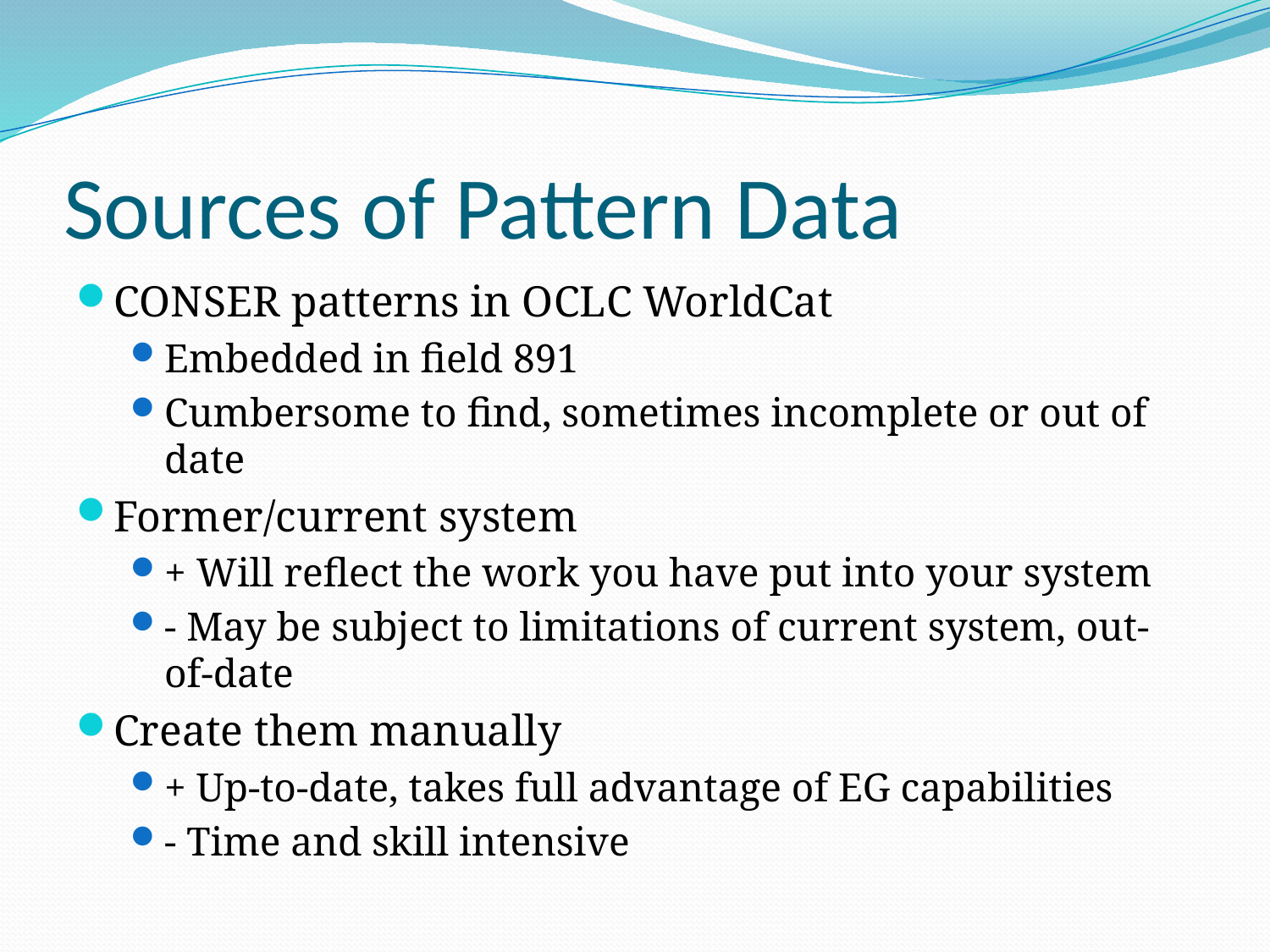

# Sources of Pattern Data
CONSER patterns in OCLC WorldCat
Embedded in field 891
Cumbersome to find, sometimes incomplete or out of date
Former/current system
+ Will reflect the work you have put into your system
- May be subject to limitations of current system, out-of-date
Create them manually
+ Up-to-date, takes full advantage of EG capabilities
- Time and skill intensive